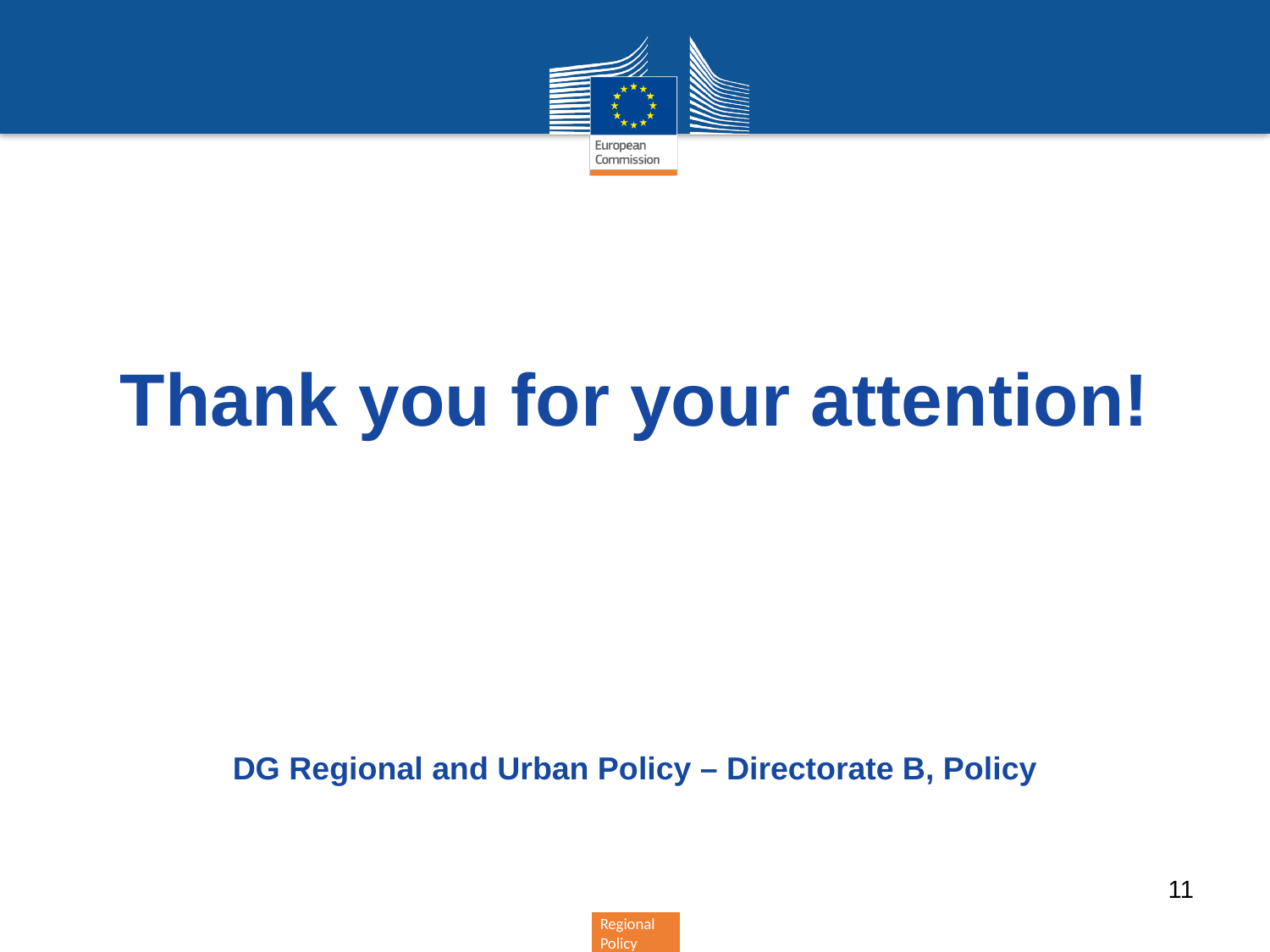

Thank you for your attention!

DG Regional and Urban Policy – Directorate B, Policy
11